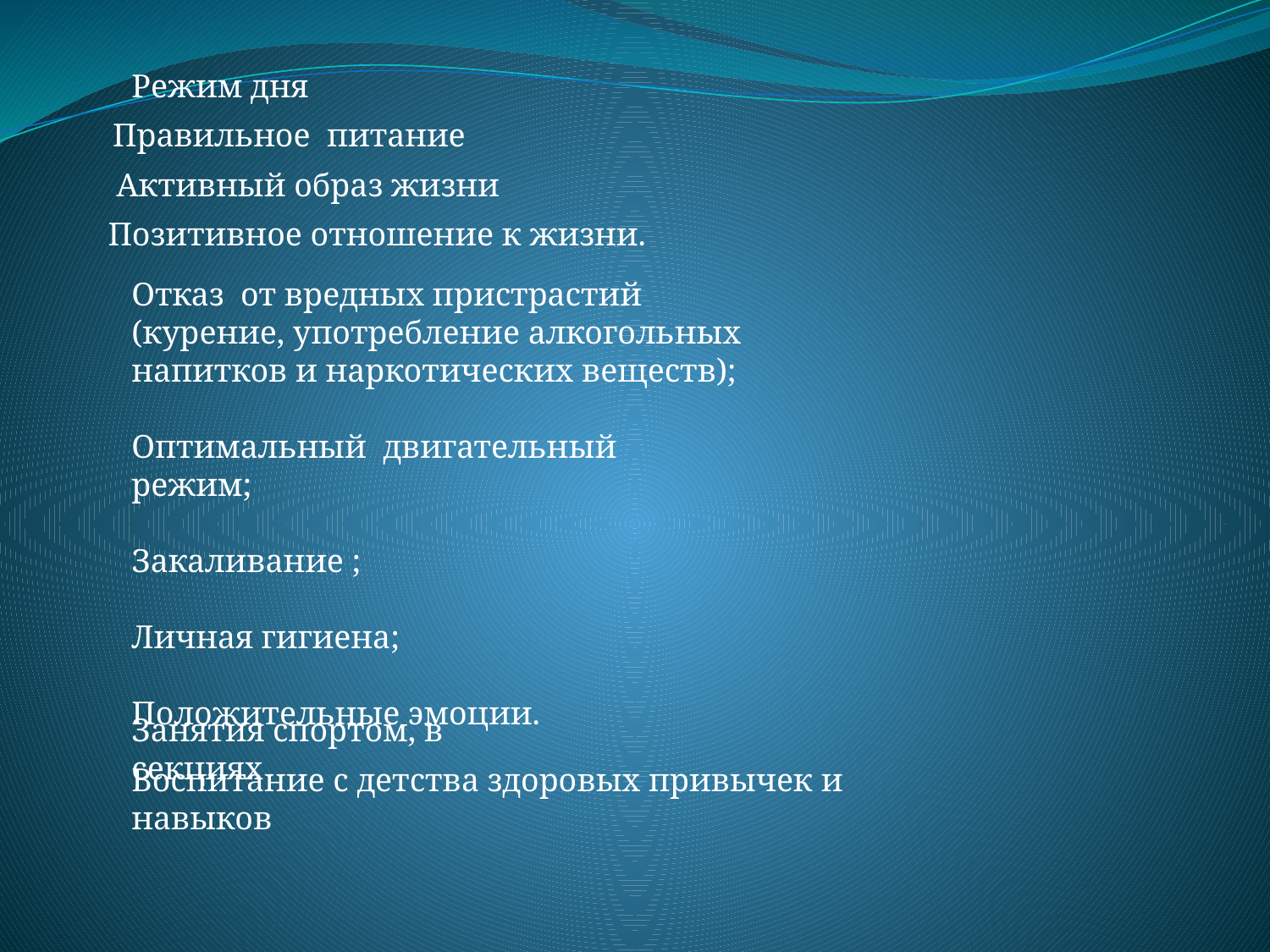

Режим дня
Правильное  питание
Активный образ жизни
Позитивное отношение к жизни.
Отказ  от вредных пристрастий (курение, употребление алкогольных напитков и наркотических веществ);

Оптимальный  двигательный режим;

Закаливание ;

Личная гигиена;

Положительные эмоции.
Занятия спортом, в секциях
Воспитание с детства здоровых привычек и навыков